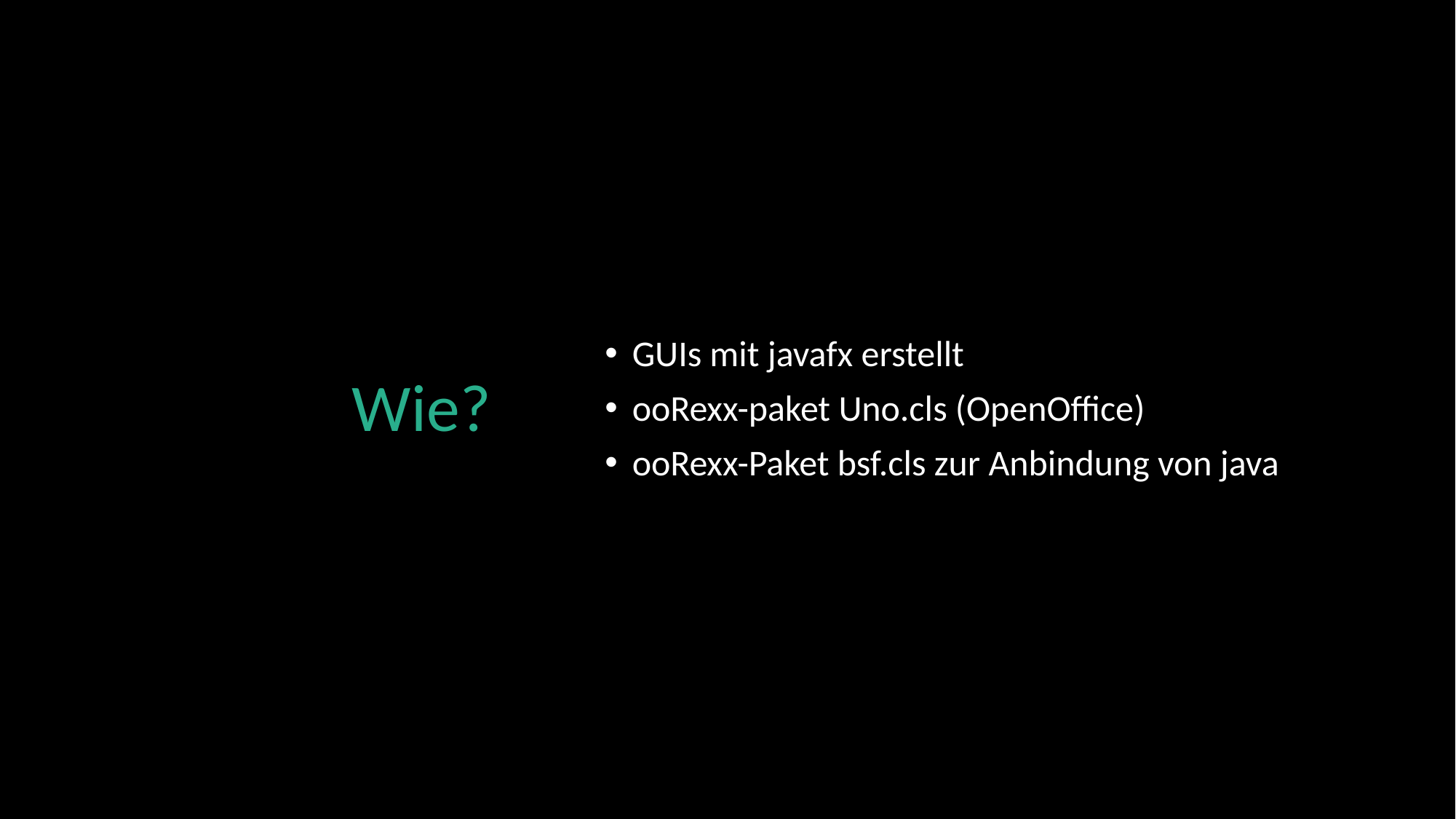

# Wie?
GUIs mit javafx erstellt
ooRexx-paket Uno.cls (OpenOffice)
ooRexx-Paket bsf.cls zur Anbindung von java